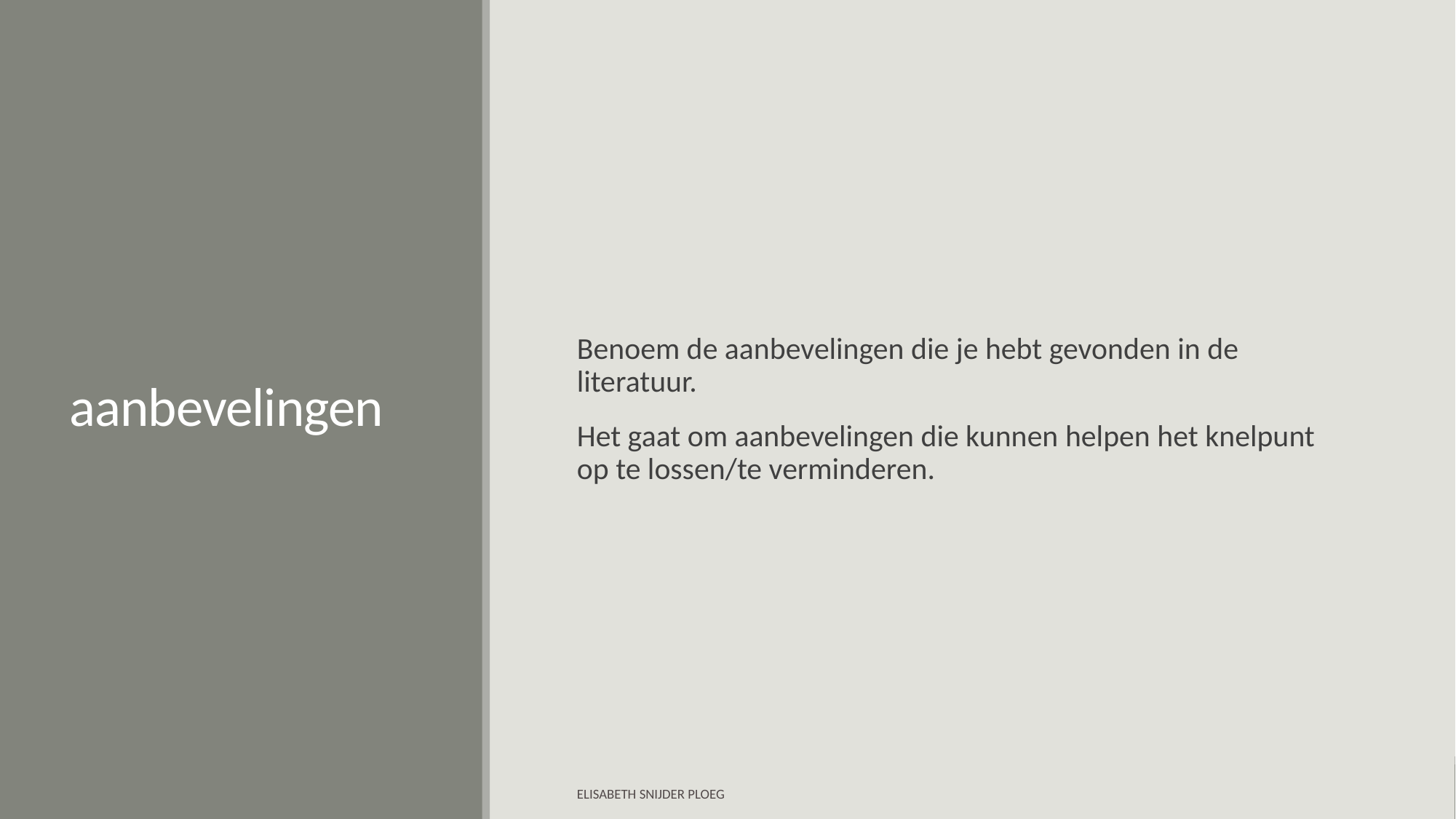

# aanbevelingen
Benoem de aanbevelingen die je hebt gevonden in de literatuur.
Het gaat om aanbevelingen die kunnen helpen het knelpunt op te lossen/te verminderen.
Elisabeth Snijder Ploeg